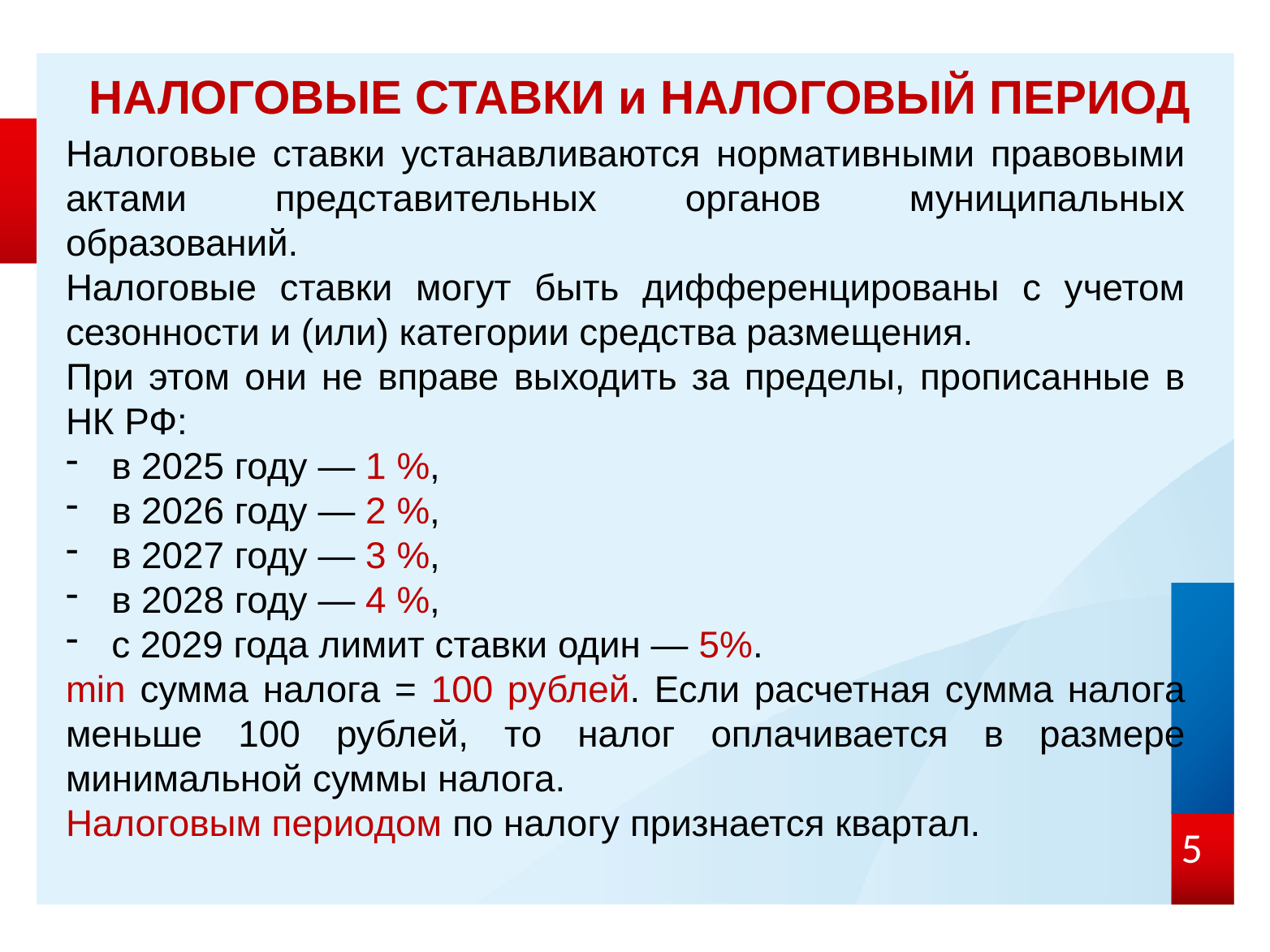

НАЛОГОВЫЕ СТАВКИ и НАЛОГОВЫЙ ПЕРИОД

Налоговые ставки устанавливаются нормативными правовыми актами представительных органов муниципальных образований.
Налоговые ставки могут быть дифференцированы с учетом сезонности и (или) категории средства размещения.
При этом они не вправе выходить за пределы, прописанные в НК РФ:
в 2025 году — 1 %,
в 2026 году — 2 %,
в 2027 году — 3 %,
в 2028 году — 4 %,
с 2029 года лимит ставки один — 5%.
min сумма налога = 100 рублей. Если расчетная сумма налога меньше 100 рублей, то налог оплачивается в размере минимальной суммы налога.
Налоговым периодом по налогу признается квартал.
5